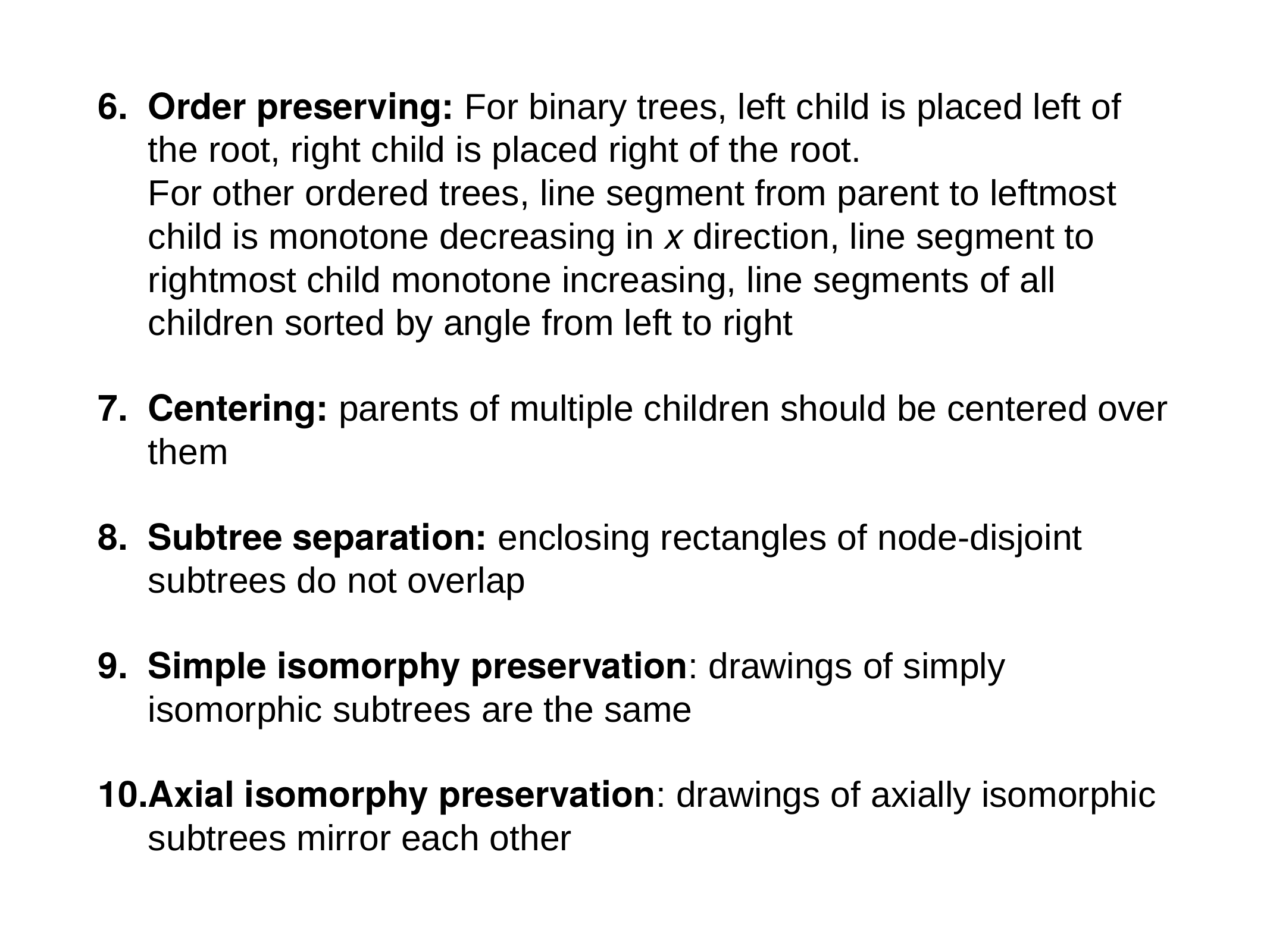

Order preserving: For binary trees, left child is placed left of the root, right child is placed right of the root.
For other ordered trees, line segment from parent to leftmost child is monotone decreasing in x direction, line segment to rightmost child monotone increasing, line segments of all children sorted by angle from left to right
Centering: parents of multiple children should be centered over them
Subtree separation: enclosing rectangles of node-disjoint subtrees do not overlap
Simple isomorphy preservation: drawings of simply isomorphic subtrees are the same
Axial isomorphy preservation: drawings of axially isomorphic subtrees mirror each other
6